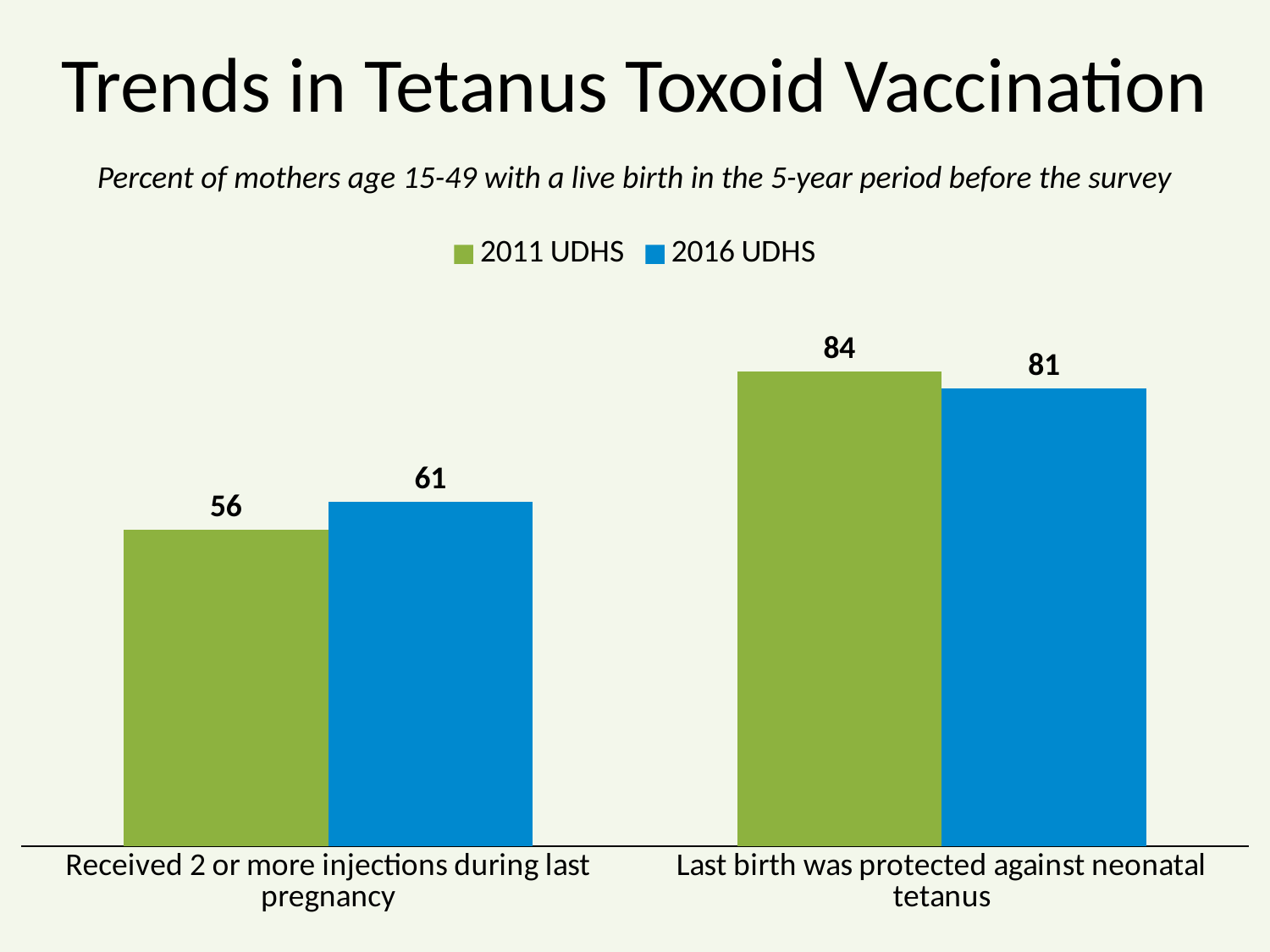

# Trends in Tetanus Toxoid Vaccination
Percent of mothers age 15-49 with a live birth in the 5-year period before the survey

### Chart

| Category | 2011 UDHS | 2016 UDHS |
|---|---|---|
| Received 2 or more injections during last pregnancy | 56.0 | 61.0 |
| Last birth was protected against neonatal tetanus | 84.0 | 81.0 |